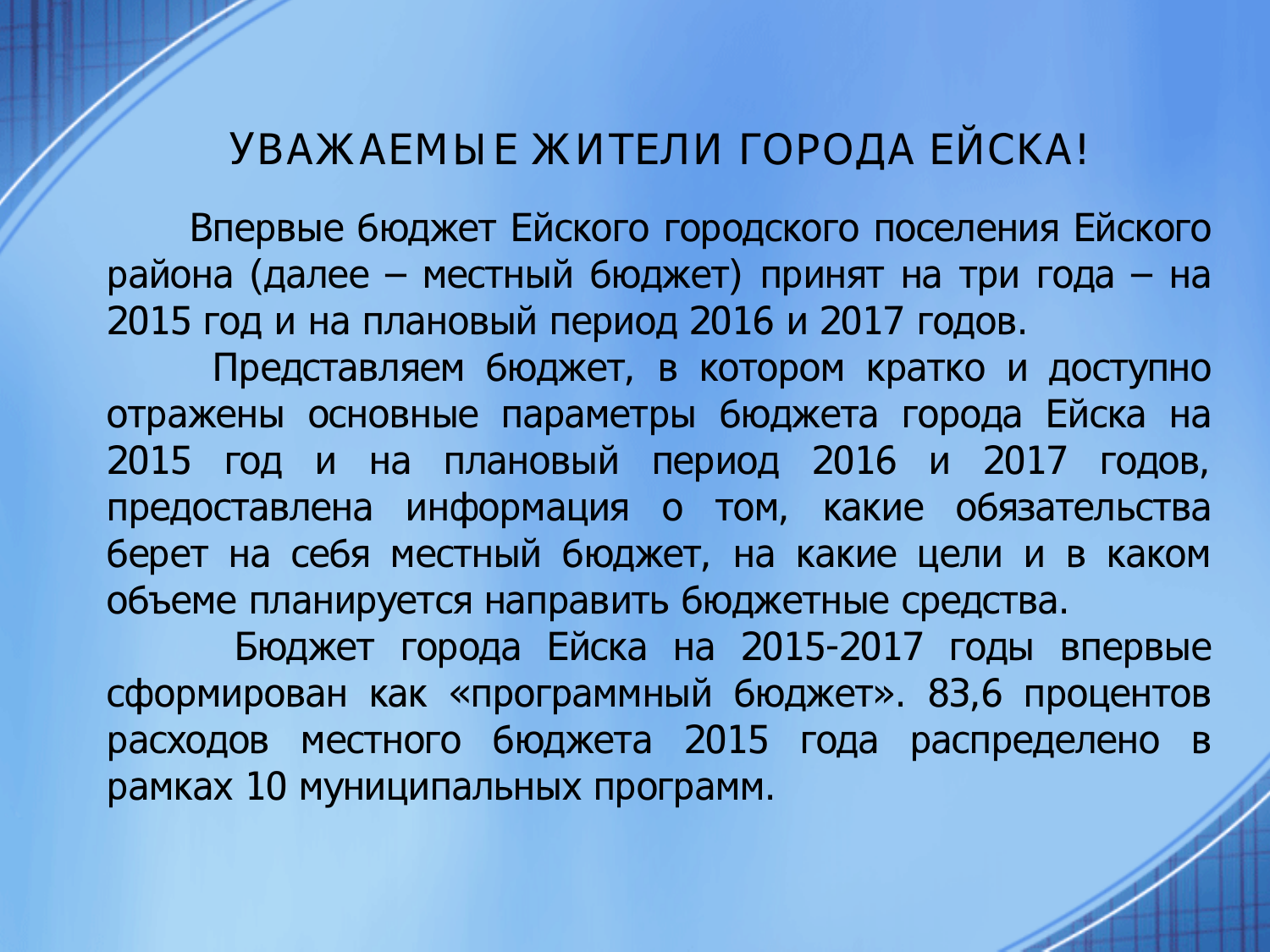

УВАЖАЕМЫЕ ЖИТЕЛИ ГОРОДА ЕЙСКА!

         Впервые бюджет Ейского городского поселения Ейского района (далее – местный бюджет) принят на три года – на 2015 год и на плановый период 2016 и 2017 годов.
     Представляем бюджет, в котором кратко и доступно отражены основные параметры бюджета города Ейска на 2015 год и на плановый период 2016 и 2017 годов, предоставлена информация о том, какие обязательства берет на себя местный бюджет, на какие цели и в каком объеме планируется направить бюджетные средства.
     Бюджет города Ейска на 2015-2017 годы впервые сформирован как «программный бюджет». 83,6 процентов расходов местного бюджета 2015 года распределено в рамках 10 муниципальных программ.